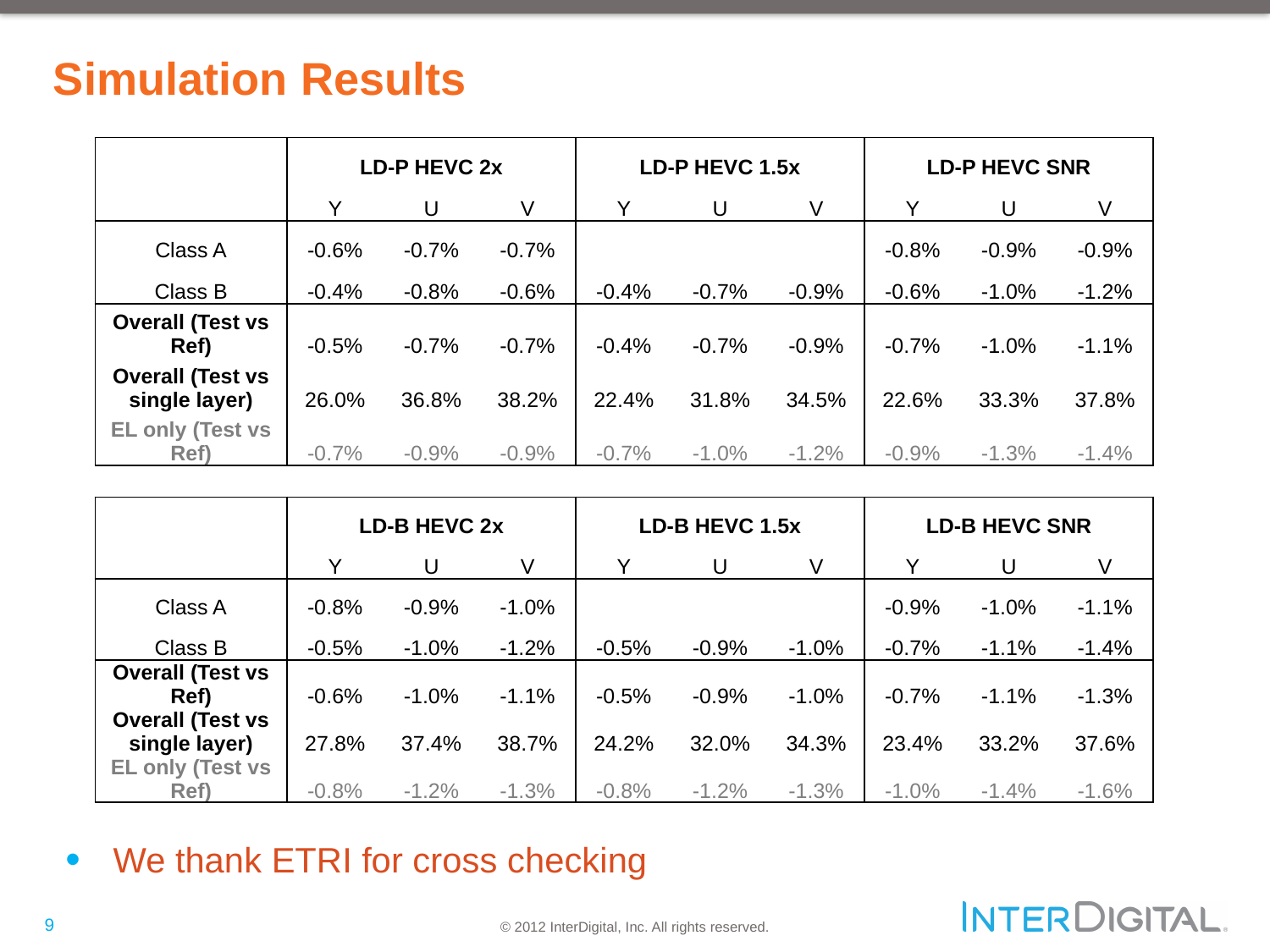

# Simulation Results
|  | LD-P HEVC 2x |  |  | LD-P HEVC 1.5x |  |  | LD-P HEVC SNR |  |  |
| --- | --- | --- | --- | --- | --- | --- | --- | --- | --- |
|  | Y | U | V | Y | U | V | Y | U | V |
| Class A | -0.6% | -0.7% | -0.7% |  |  |  | -0.8% | -0.9% | -0.9% |
| Class B | -0.4% | -0.8% | -0.6% | -0.4% | -0.7% | -0.9% | -0.6% | -1.0% | -1.2% |
| Overall (Test vs Ref) | -0.5% | -0.7% | -0.7% | -0.4% | -0.7% | -0.9% | -0.7% | -1.0% | -1.1% |
| Overall (Test vs single layer) | 26.0% | 36.8% | 38.2% | 22.4% | 31.8% | 34.5% | 22.6% | 33.3% | 37.8% |
| EL only (Test vs Ref) | -0.7% | -0.9% | -0.9% | -0.7% | -1.0% | -1.2% | -0.9% | -1.3% | -1.4% |
|  | LD-B HEVC 2x |  |  | LD-B HEVC 1.5x |  |  | LD-B HEVC SNR |  |  |
| --- | --- | --- | --- | --- | --- | --- | --- | --- | --- |
|  | Y | U | V | Y | U | V | Y | U | V |
| Class A | -0.8% | -0.9% | -1.0% |  |  |  | -0.9% | -1.0% | -1.1% |
| Class B | -0.5% | -1.0% | -1.2% | -0.5% | -0.9% | -1.0% | -0.7% | -1.1% | -1.4% |
| Overall (Test vs Ref) | -0.6% | -1.0% | -1.1% | -0.5% | -0.9% | -1.0% | -0.7% | -1.1% | -1.3% |
| Overall (Test vs single layer) | 27.8% | 37.4% | 38.7% | 24.2% | 32.0% | 34.3% | 23.4% | 33.2% | 37.6% |
| EL only (Test vs Ref) | -0.8% | -1.2% | -1.3% | -0.8% | -1.2% | -1.3% | -1.0% | -1.4% | -1.6% |
We thank ETRI for cross checking